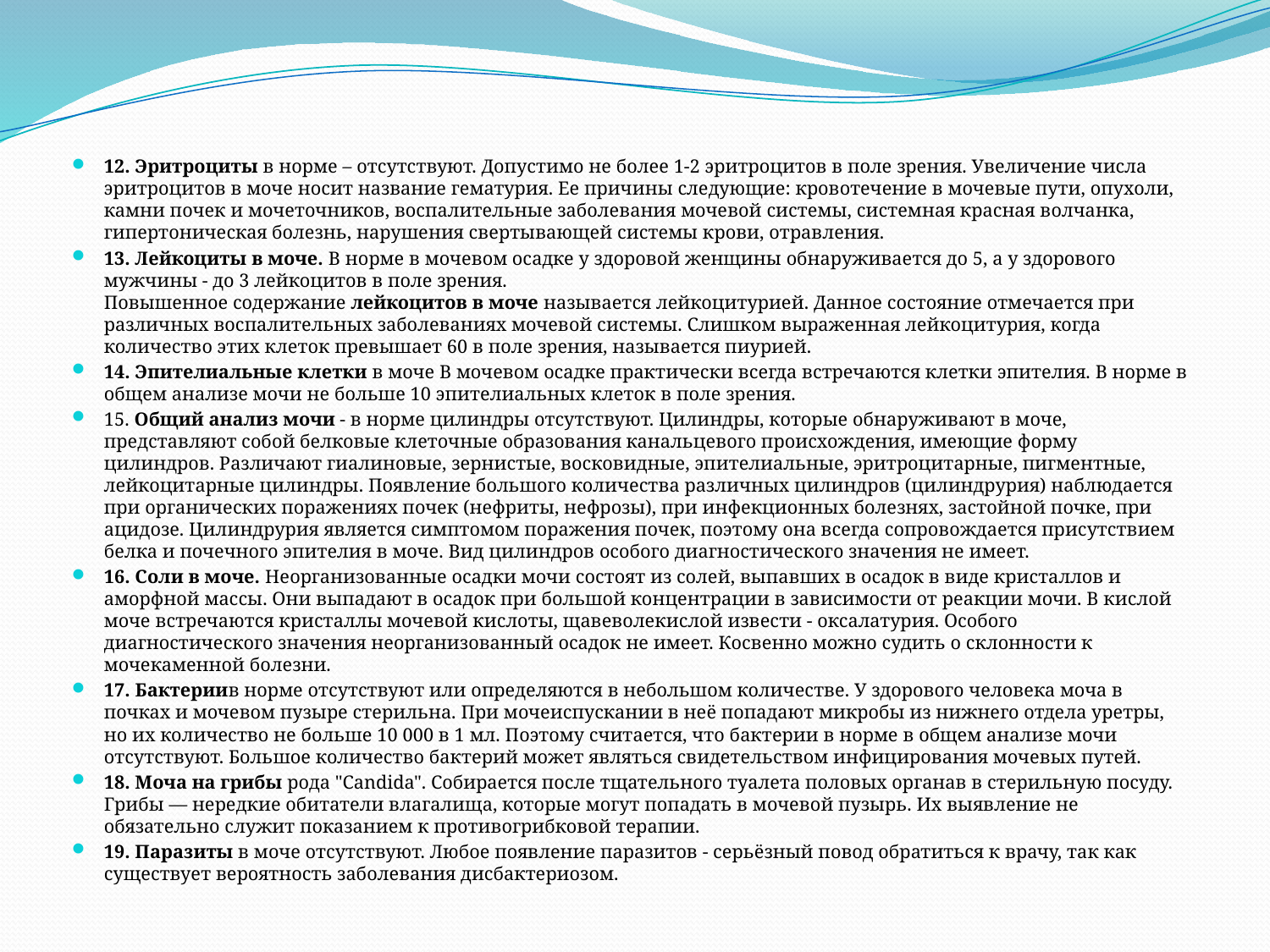

#
12. Эритроциты в норме – отсутствуют. Допустимо не более 1-2 эритроцитов в поле зрения. Увеличение числа эритроцитов в моче носит название гематурия. Ее причины следующие: кровотечение в мочевые пути, опухоли, камни почек и мочеточников, воспалительные заболевания мочевой системы, системная красная волчанка, гипертоническая болезнь, нарушения свертывающей системы крови, отравления.
13. Лейкоциты в моче. В норме в мочевом осадке у здоровой женщины обнаруживается до 5, а у здорового мужчины - до 3 лейкоцитов в поле зрения.
Повышенное содержание лейкоцитов в моче называется лейкоцитурией. Данное состояние отмечается при различных воспалительных заболеваниях мочевой системы. Слишком выраженная лейкоцитурия, когда количество этих клеток превышает 60 в поле зрения, называется пиурией.
14. Эпителиальные клетки в моче В мочевом осадке практически всегда встречаются клетки эпителия. В норме в общем анализе мочи не больше 10 эпителиальных клеток в поле зрения.
15. Общий анализ мочи - в норме цилиндры отсутствуют. Цилиндры, которые обнаруживают в моче, представляют собой белковые клеточные образования канальцевого происхождения, имеющие форму цилиндров. Различают гиалиновые, зернистые, восковидные, эпителиальные, эритроцитарные, пигментные, лейкоцитарные цилиндры. Появление большого количества различных цилиндров (цилиндрурия) наблюдается при органических поражениях почек (нефриты, нефрозы), при инфекционных болезнях, застойной почке, при ацидозе. Цилиндрурия является симптомом поражения почек, поэтому она всегда сопровождается присутствием белка и почечного эпителия в моче. Вид цилиндров особого диагностического значения не имеет.
16. Соли в моче. Неорганизованные осадки мочи состоят из солей, выпавших в осадок в виде кристаллов и аморфной массы. Они выпадают в осадок при большой концентрации в зависимости от реакции мочи. В кислой моче встречаются кристаллы мочевой кислоты, щавеволекислой извести - оксалатурия. Особого диагностического значения неорганизованный осадок не имеет. Косвенно можно судить о склонности к мочекаменной болезни.
17. Бактериив норме отсутствуют или определяются в небольшом количестве. У здорового человека моча в почках и мочевом пузыре стерильна. При мочеиспускании в неё попадают микробы из нижнего отдела уретры, но их количество не больше 10 000 в 1 мл. Поэтому считается, что бактерии в норме в общем анализе мочи отсутствуют. Большое количество бактерий может являться свидетельством инфицирования мочевых путей.
18. Моча на грибы рода "Candida". Собирается после тщательного туалета половых органав в стерильную посуду. Грибы — нередкие обитатели влагалища, которые могут попадать в мочевой пузырь. Их выявление не обязательно служит показанием к противогрибковой терапии.
19. Паразиты в моче отсутствуют. Любое появление паразитов - серьёзный повод обратиться к врачу, так как существует вероятность заболевания дисбактериозом.